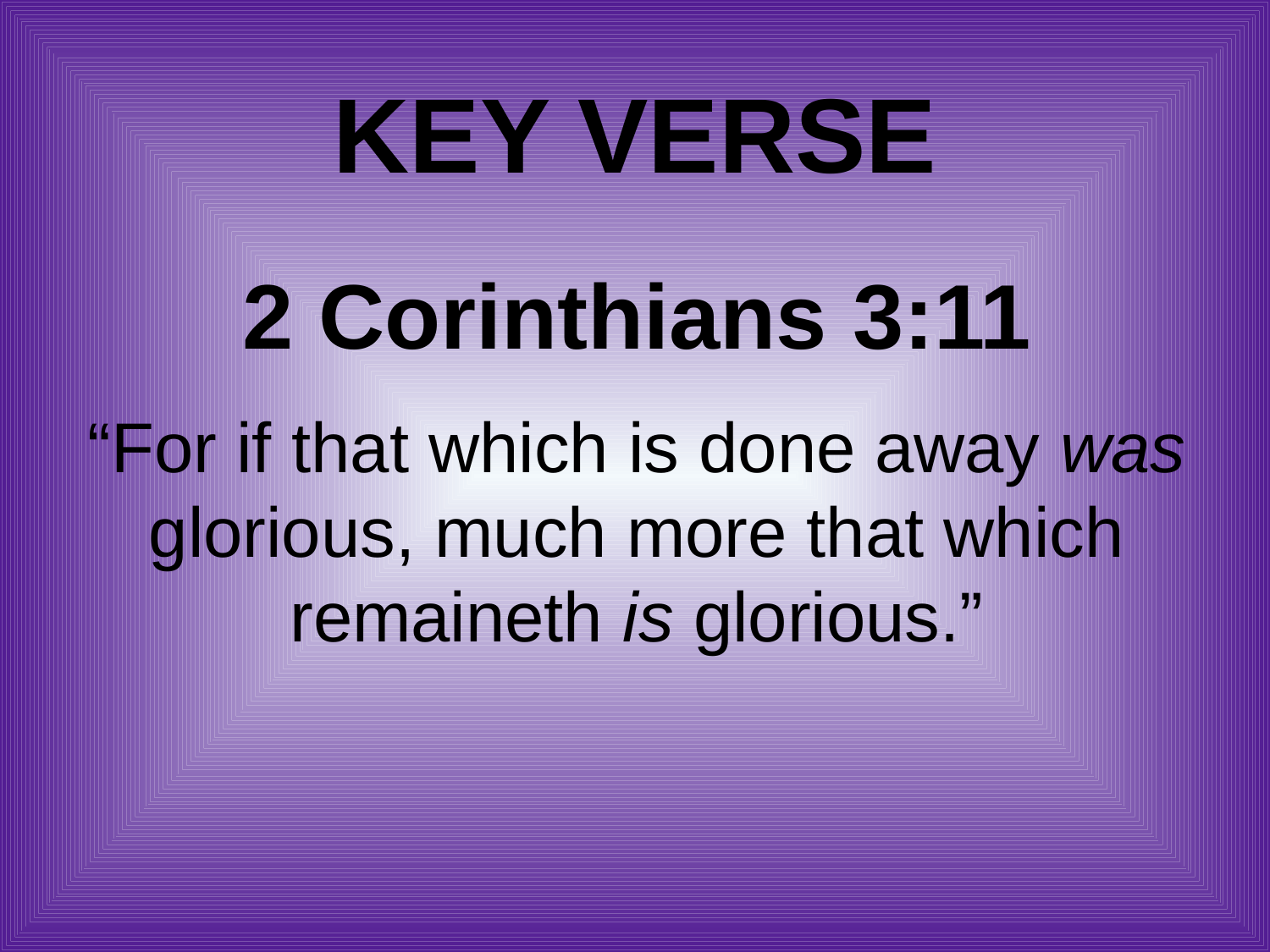

# KEY VERSE
2 Corinthians 3:11
“For if that which is done away was glorious, much more that which remaineth is glorious.”